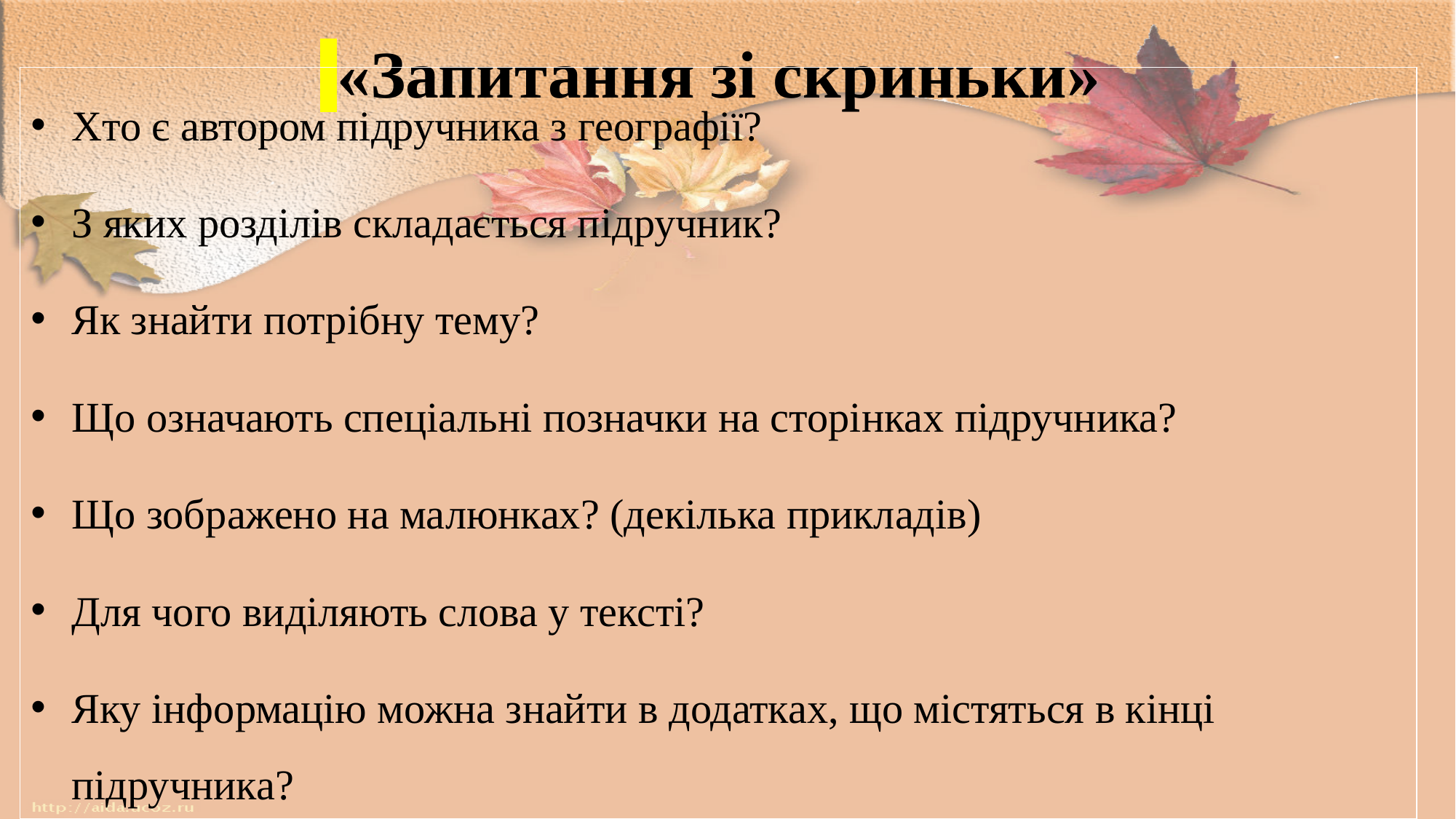

# «Запитання зі скриньки»
Хто є автором підручника з географії?
З яких розділів складається підручник?
Як знайти потрібну тему?
Що означають спеціальні позначки на сторінках підручника?
Що зображено на малюнках? (декілька прикладів)
Для чого виділяють слова у тексті?
Яку інформацію можна знайти в додатках, що містяться в кінці підручника?